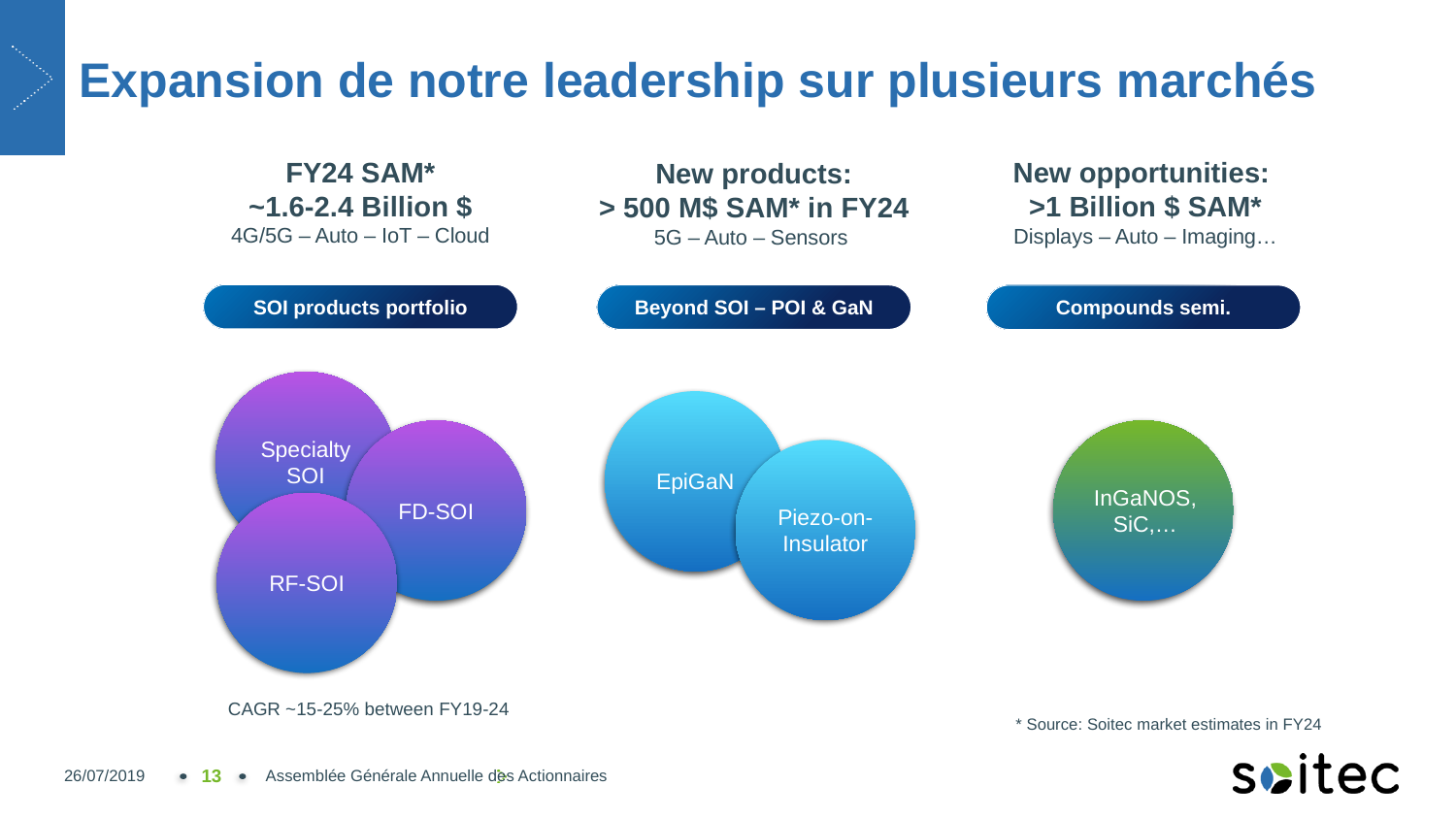

# Expansion de notre leadership sur plusieurs marchés
FY24 SAM*
~1.6-2.4 Billion $
4G/5G – Auto – IoT – Cloud
New opportunities:
>1 Billion $ SAM*
Displays – Auto – Imaging…
New products:
> 500 M$ SAM* in FY24
5G – Auto – Sensors
SOI products portfolio
Beyond SOI – POI & GaN
Compounds semi.

Specialty SOI
FD-SOI
RF-SOI
EpiGaN
Piezo-on-Insulator

InGaNOS,
SiC,…
CAGR ~15-25% between FY19-24
* Source: Soitec market estimates in FY24
26/07/2019
13
Assemblée Générale Annuelle des Actionnaires